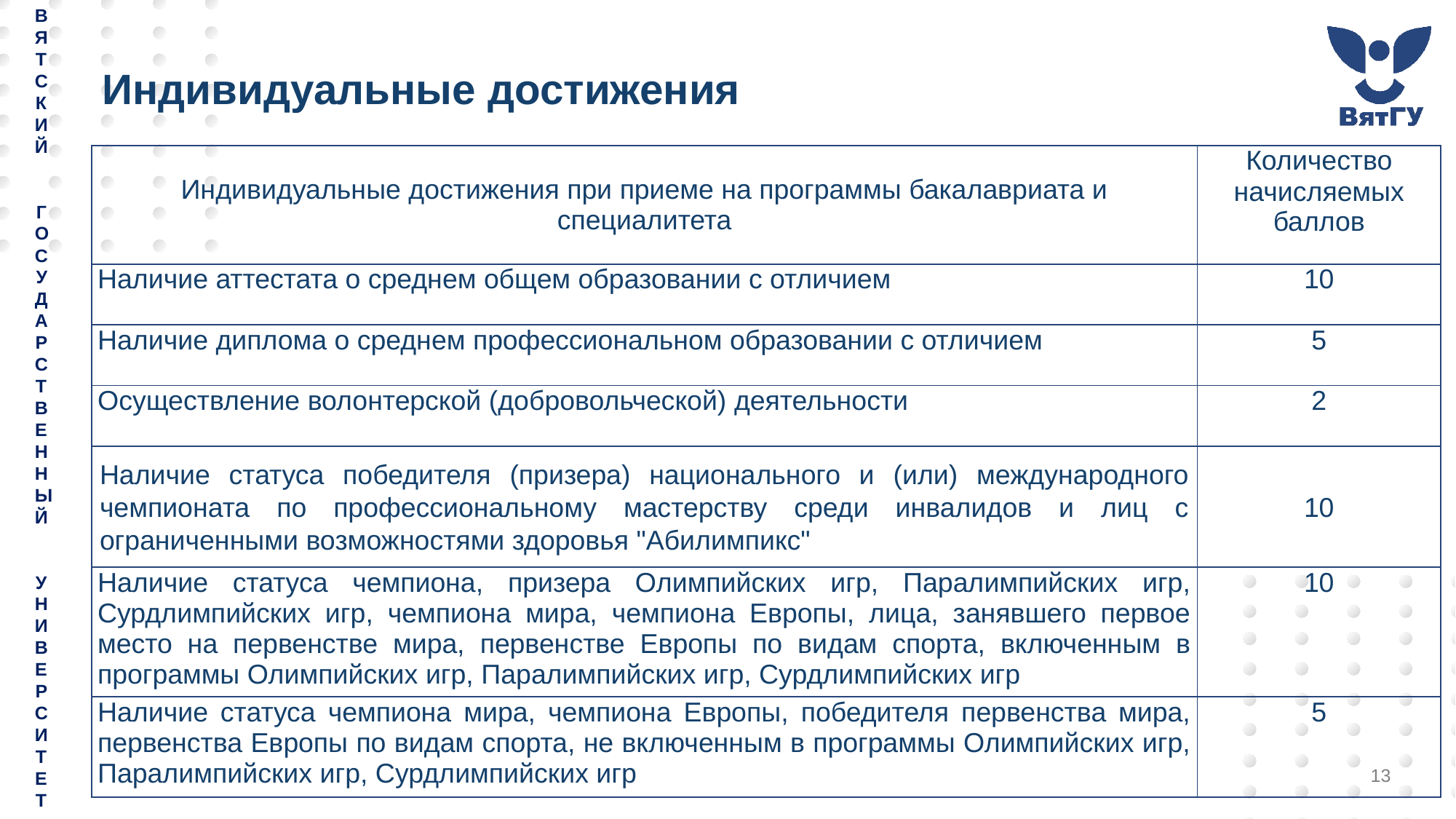

# Индивидуальные достижения
| Индивидуальные достижения при приеме на программы бакалавриата и специалитета | Количество начисляемых баллов |
| --- | --- |
| Наличие аттестата о среднем общем образовании с отличием | 10 |
| Наличие диплома о среднем профессиональном образовании с отличием | 5 |
| Осуществление волонтерской (добровольческой) деятельности | 2 |
| Наличие статуса победителя (призера) национального и (или) международного чемпионата по профессиональному мастерству среди инвалидов и лиц с ограниченными возможностями здоровья "Абилимпикс" | 10 |
| Наличие статуса чемпиона, призера Олимпийских игр, Паралимпийских игр, Сурдлимпийских игр, чемпиона мира, чемпиона Европы, лица, занявшего первое место на первенстве мира, первенстве Европы по видам спорта, включенным в программы Олимпийских игр, Паралимпийских игр, Сурдлимпийских игр | 10 |
| Наличие статуса чемпиона мира, чемпиона Европы, победителя первенства мира, первенства Европы по видам спорта, не включенным в программы Олимпийских игр, Паралимпийских игр, Сурдлимпийских игр | 5 |
13